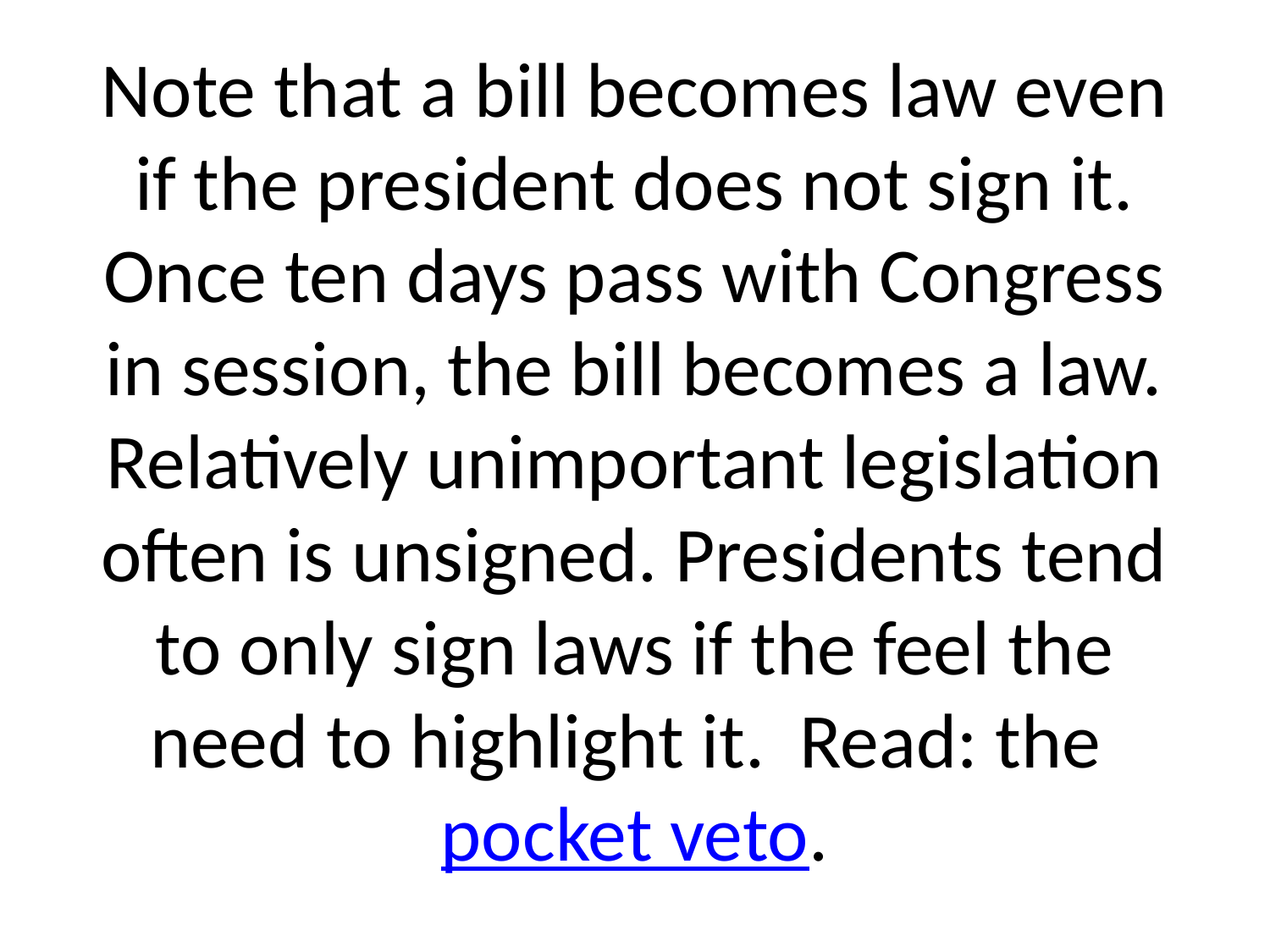

# Note that a bill becomes law even if the president does not sign it. Once ten days pass with Congress in session, the bill becomes a law. Relatively unimportant legislation often is unsigned. Presidents tend to only sign laws if the feel the need to highlight it.  Read: the pocket veto.